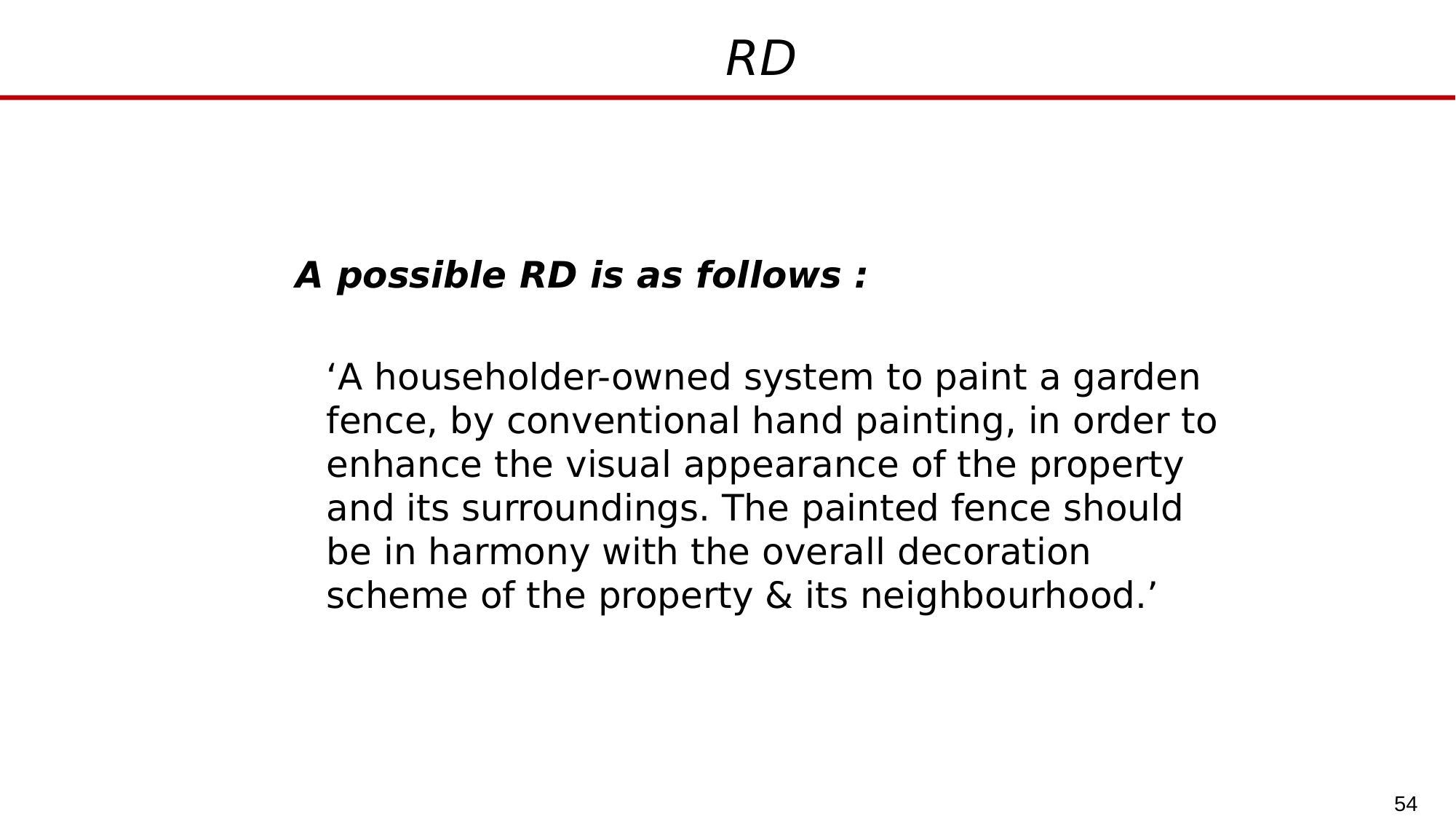

# RD
A possible RD is as follows :

	‘A householder-owned system to paint a garden fence, by conventional hand painting, in order to enhance the visual appearance of the property and its surroundings. The painted fence should be in harmony with the overall decoration scheme of the property & its neighbourhood.’
54